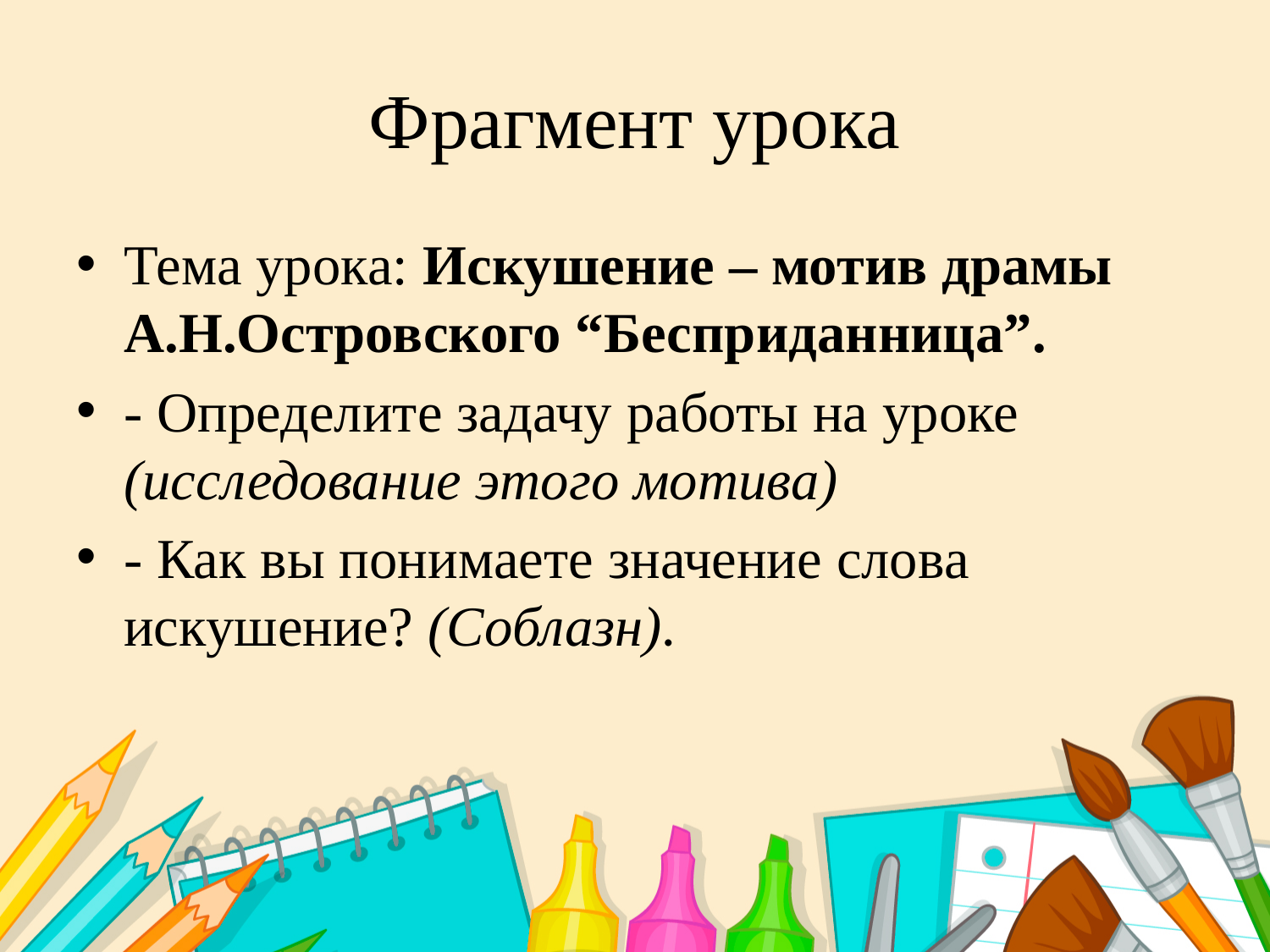

# Фрагмент урока
Тема урока: Искушение – мотив драмы А.Н.Островского “Бесприданница”.
- Определите задачу работы на уроке (исследование этого мотива)
- Как вы понимаете значение слова искушение? (Соблазн).